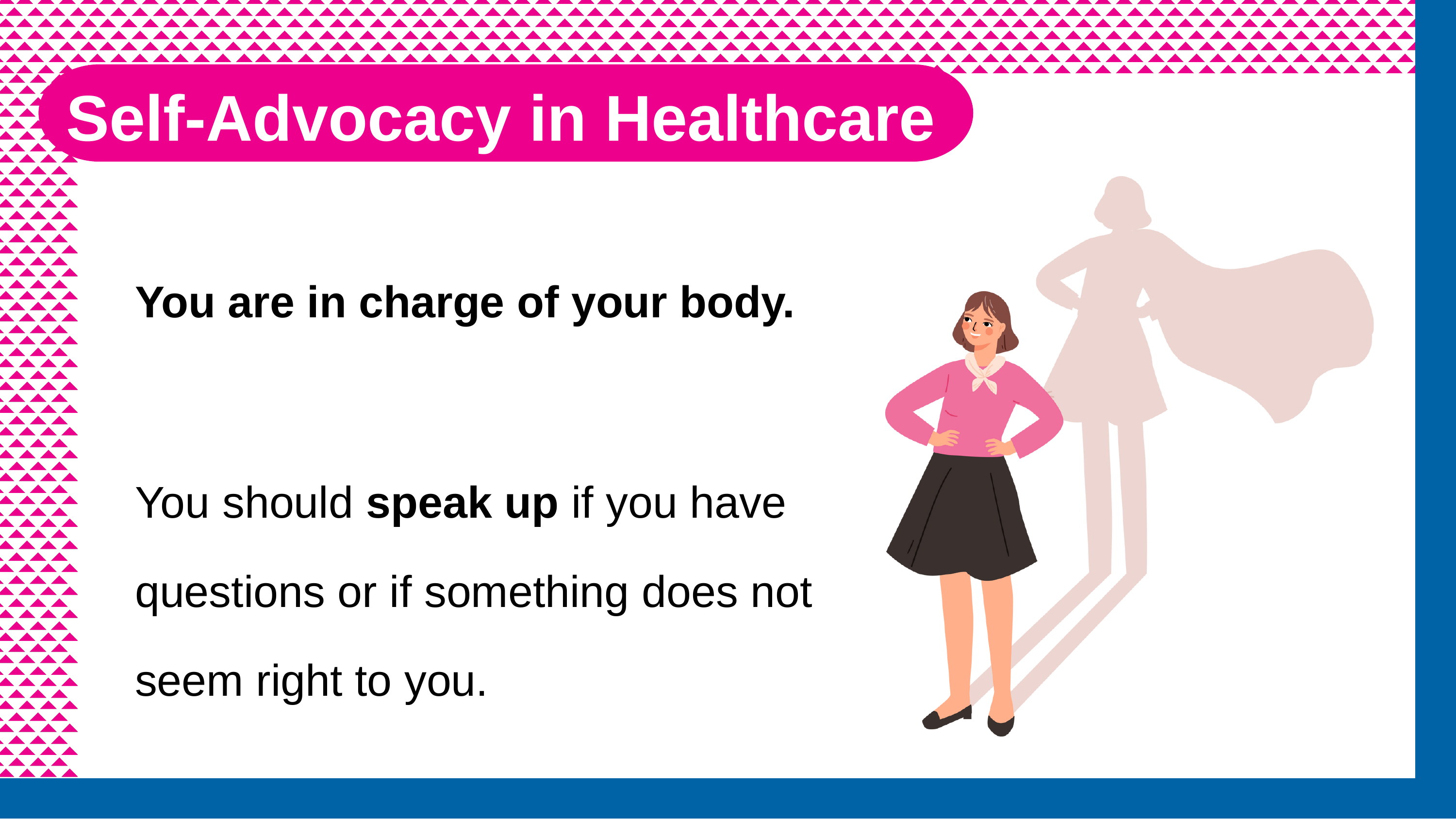

Self-Advocacy in Healthcare

You are in charge of your body.

You should speak up if you have questions or if something does not seem right to you.